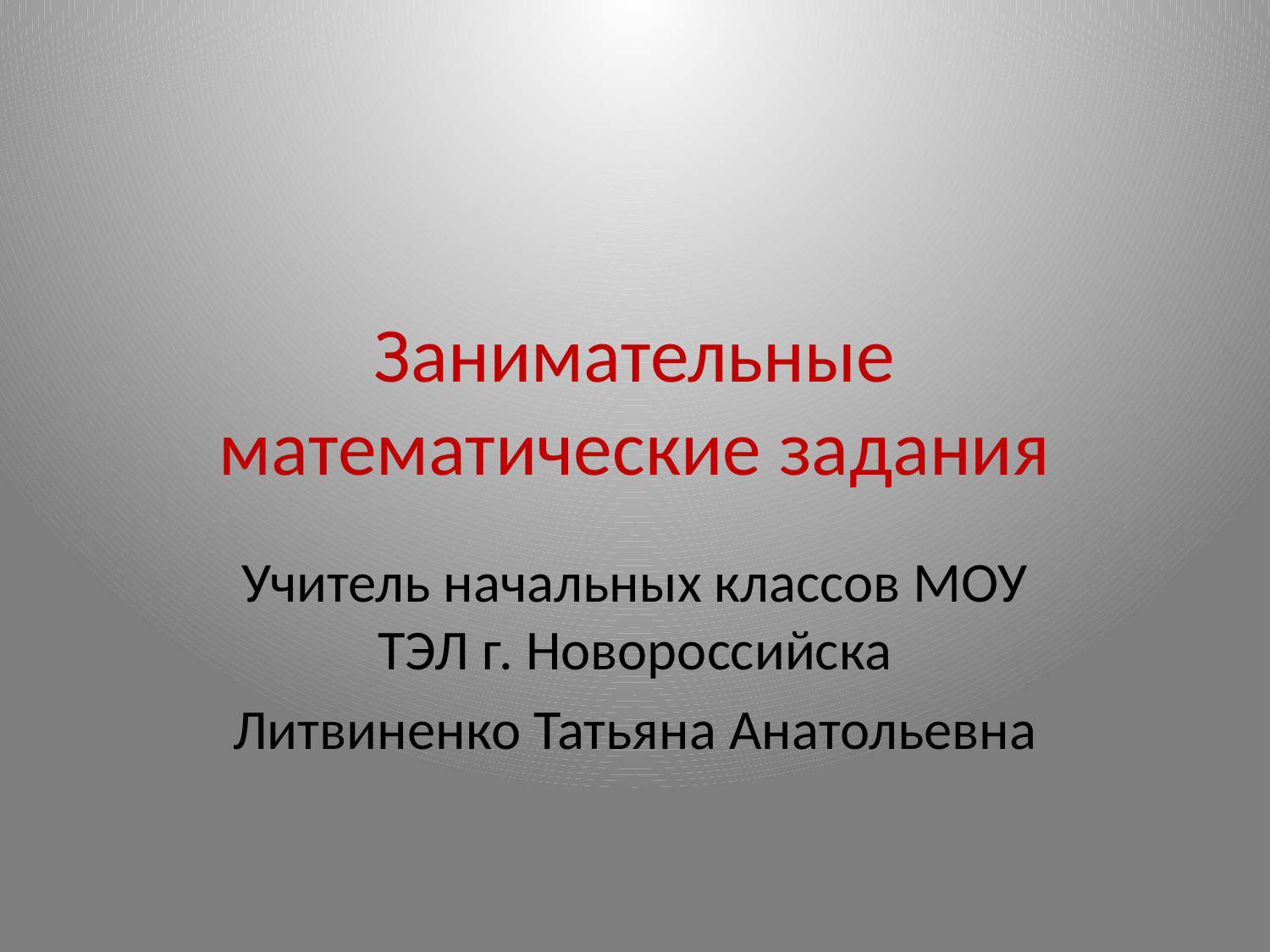

# Занимательные математические задания
Учитель начальных классов МОУ ТЭЛ г. Новороссийска
Литвиненко Татьяна Анатольевна